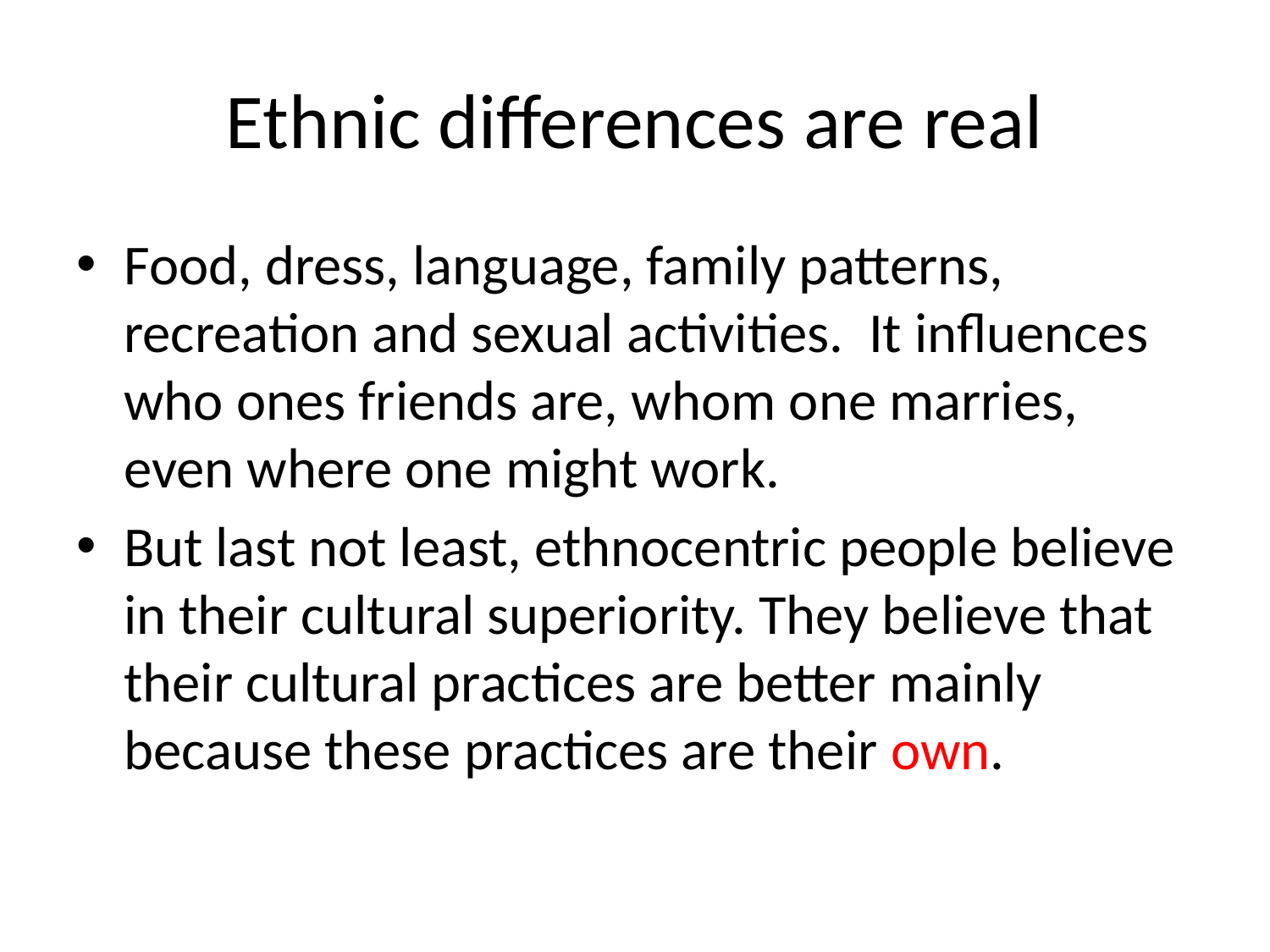

# Ethnic differences are real
Food, dress, language, family patterns, recreation and sexual activities.  It influences who ones friends are, whom one marries, even where one might work.
But last not least, ethnocentric people believe in their cultural superiority. They believe that their cultural practices are better mainly because these practices are their own.